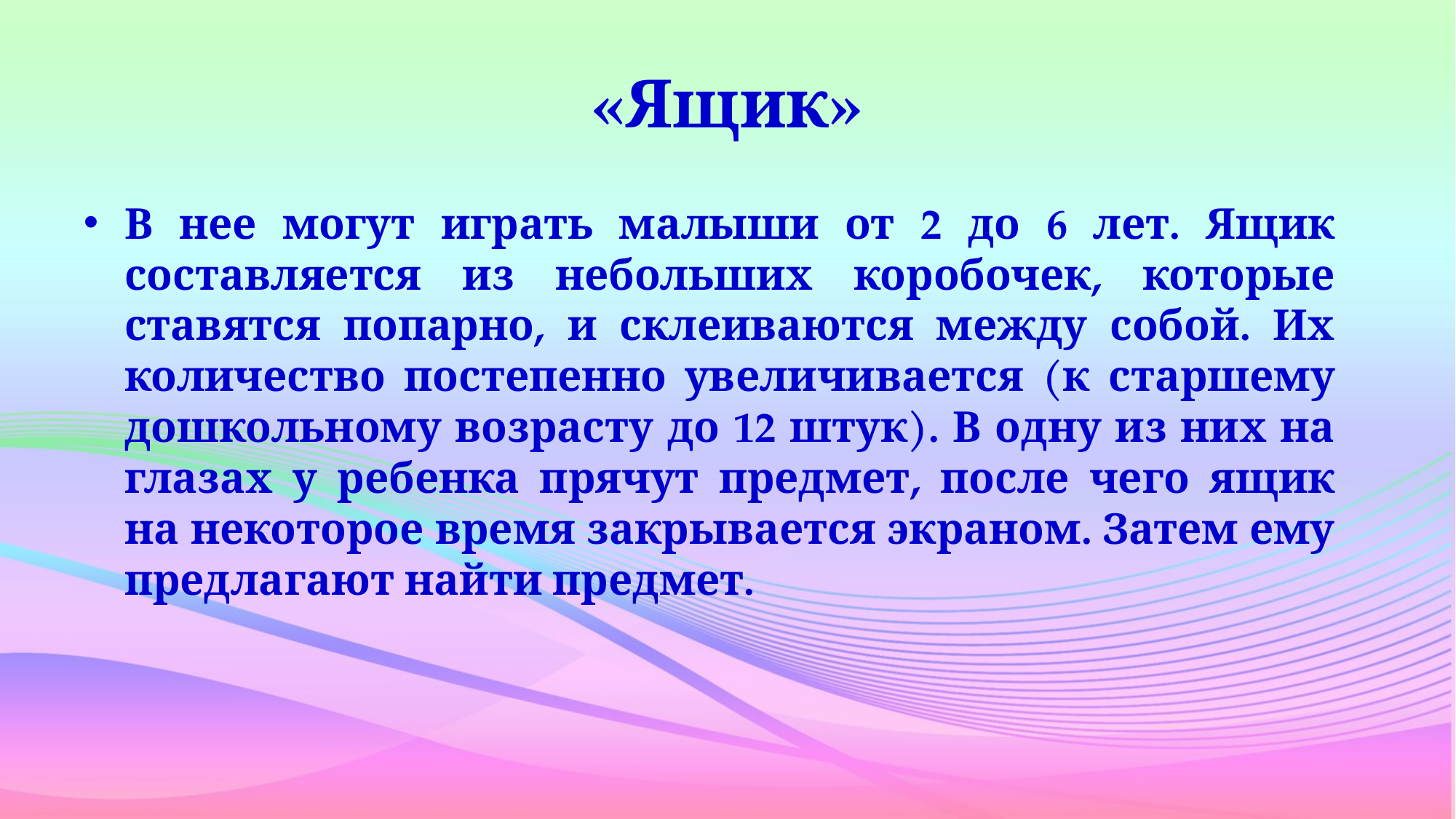

# «Ящик»
В нее могут играть малыши от 2 до 6 лет. Ящик составляется из небольших коробочек, которые ставятся попарно, и склеиваются между собой. Их количество постепенно увеличивается (к старшему дошкольному возрасту до 12 штук). В одну из них на глазах у ребенка прячут предмет, после чего ящик на некоторое время закрывается экраном. Затем ему предлагают найти предмет.